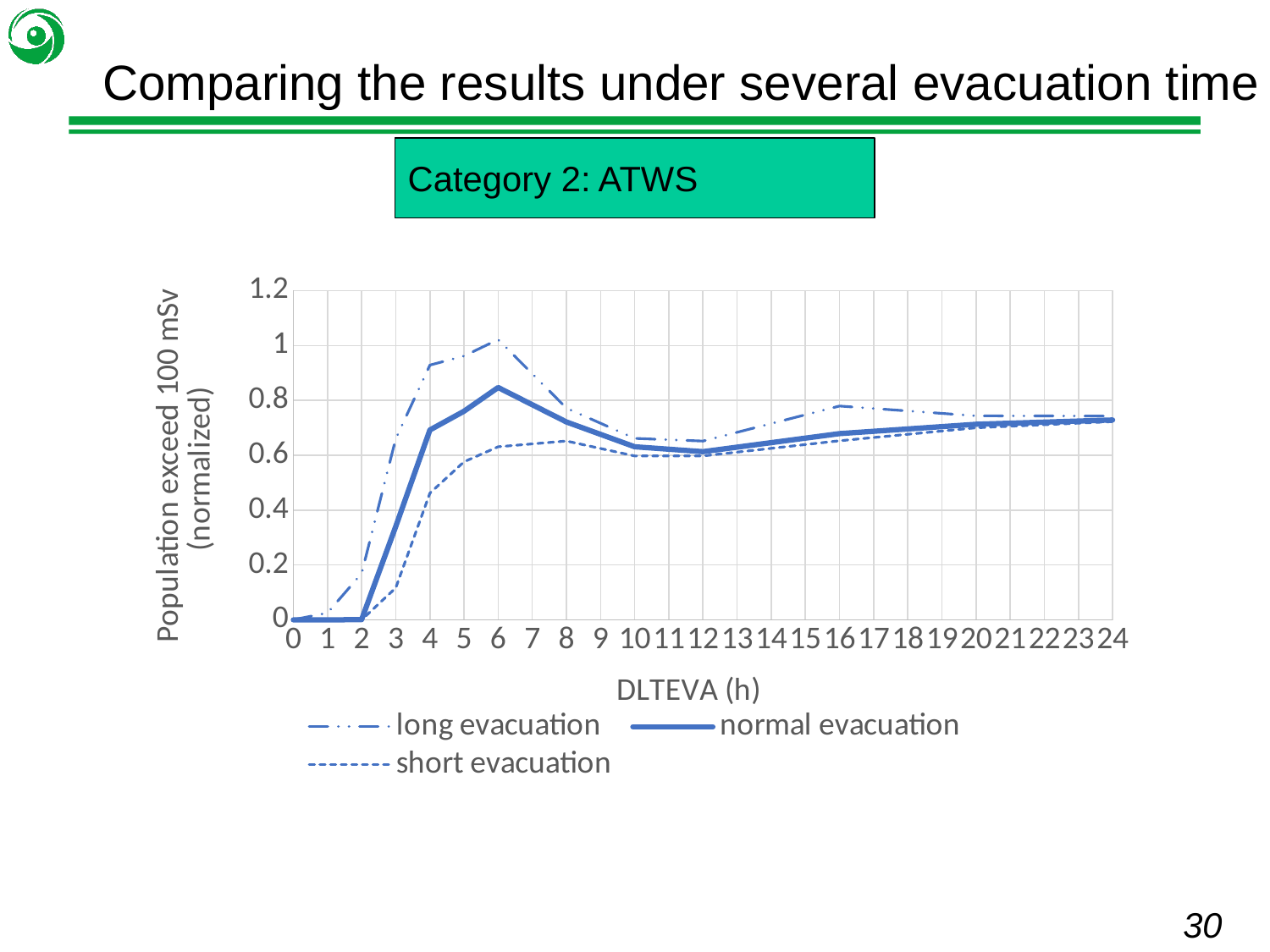

# Comparing the results under several evacuation time
Category 2: ATWS

### Chart

| Category | long evacuation | normal evacuation | short evacuation |
|---|---|---|---|